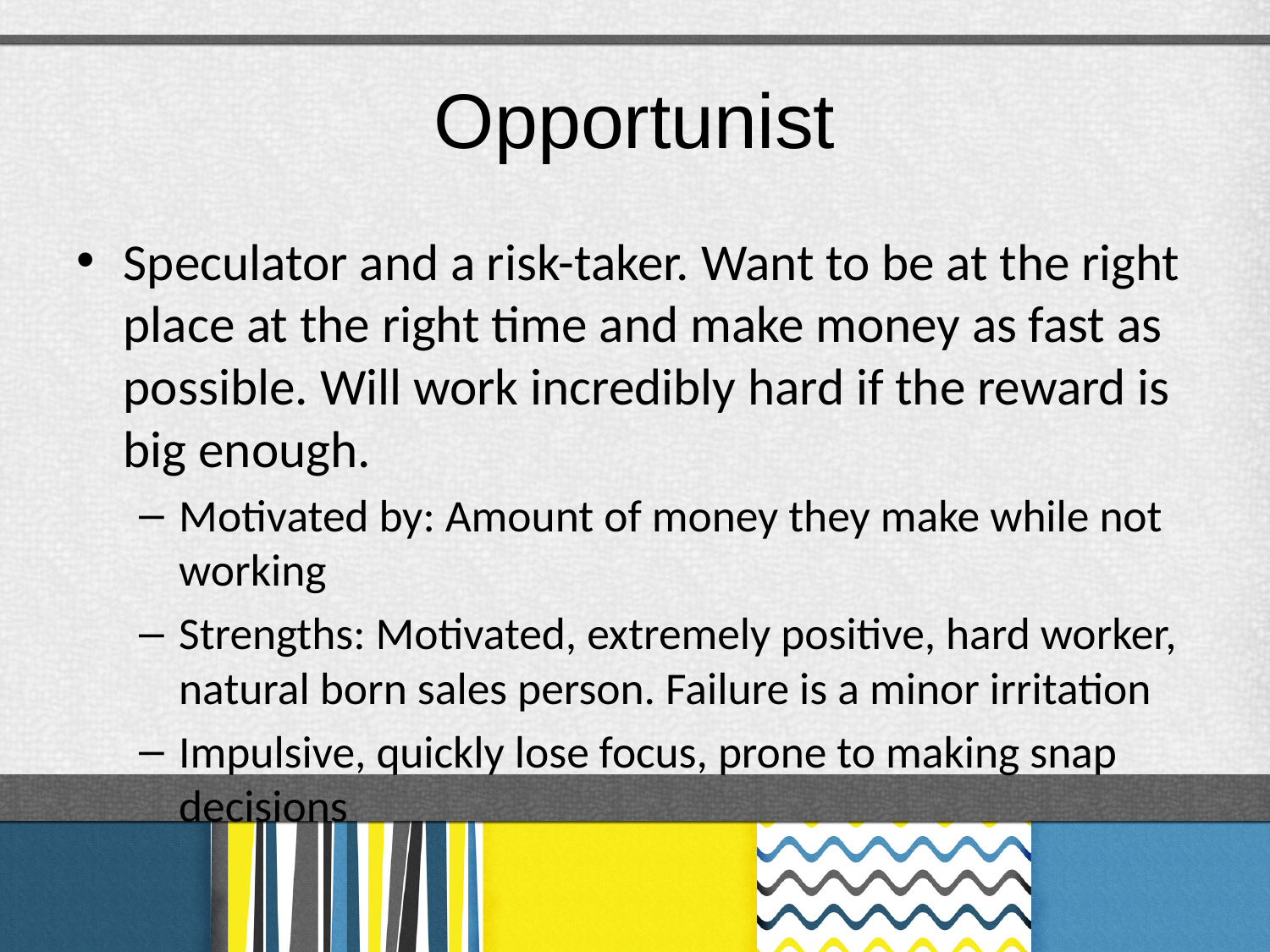

# Opportunist
Speculator and a risk-taker. Want to be at the right place at the right time and make money as fast as possible. Will work incredibly hard if the reward is big enough.
Motivated by: Amount of money they make while not working
Strengths: Motivated, extremely positive, hard worker, natural born sales person. Failure is a minor irritation
Impulsive, quickly lose focus, prone to making snap decisions